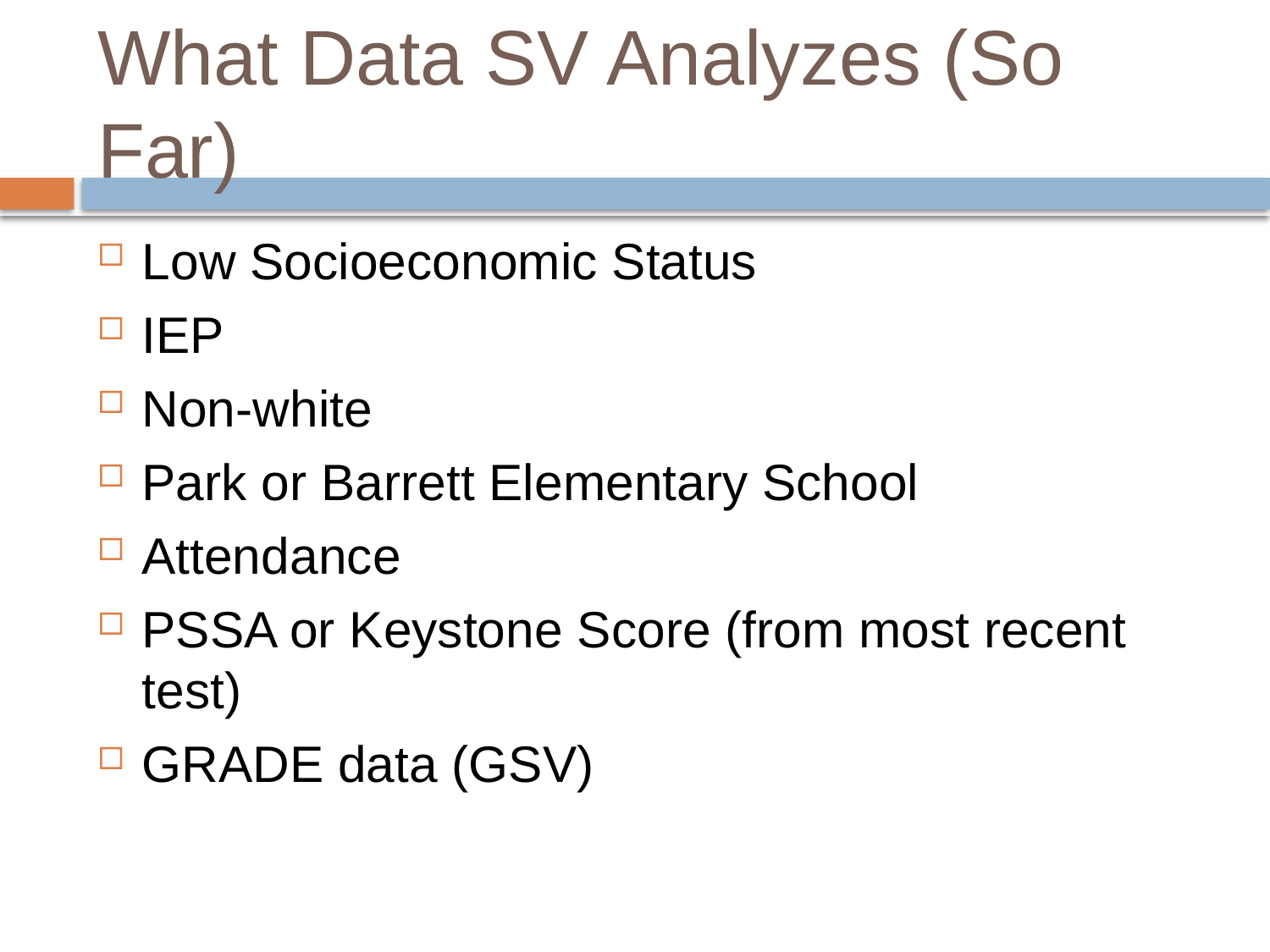

# What Data SV Analyzes (So Far)
Low Socioeconomic Status
IEP
Non-white
Park or Barrett Elementary School
Attendance
PSSA or Keystone Score (from most recent test)
GRADE data (GSV)